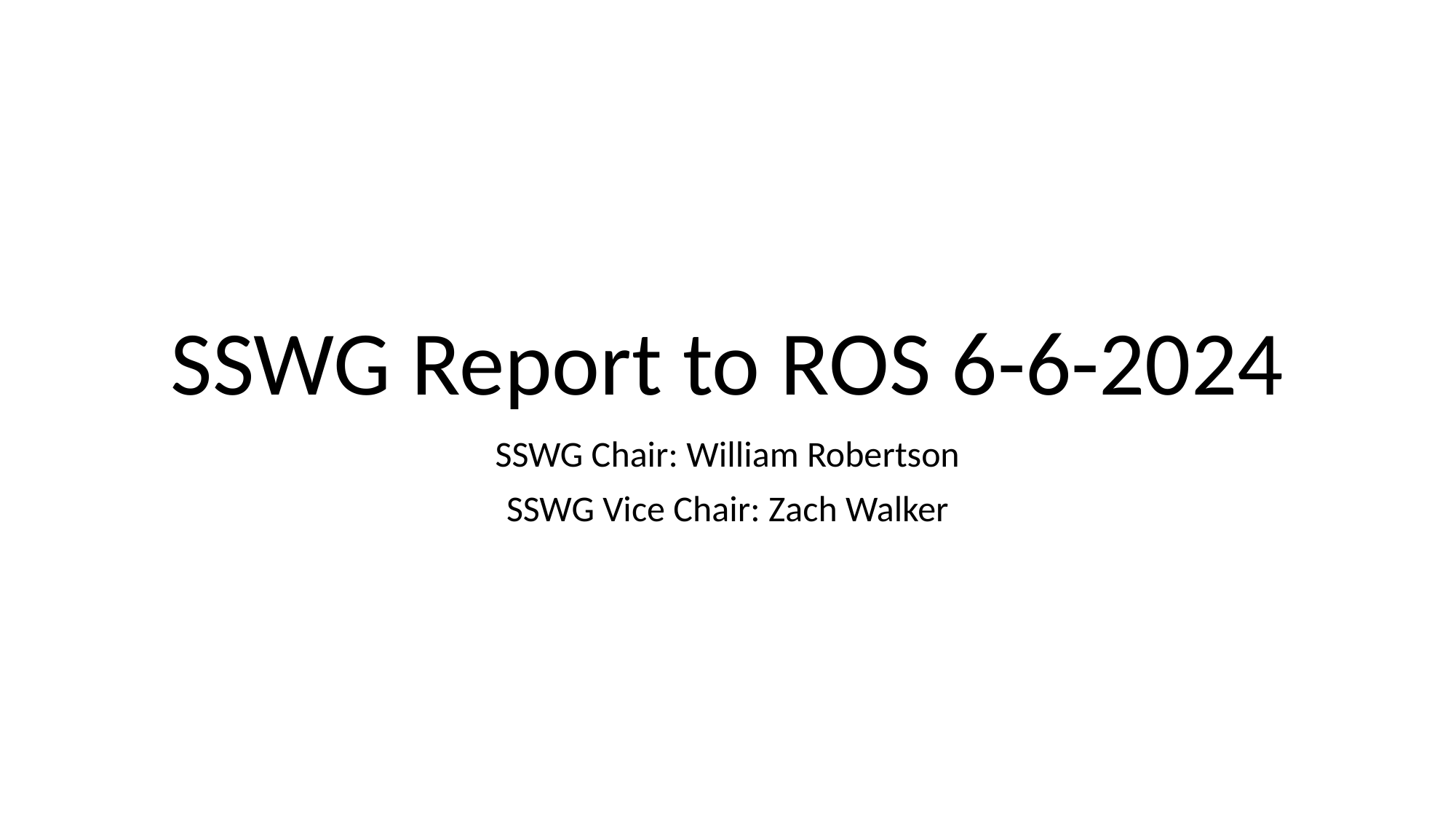

# SSWG Report to ROS 6-6-2024
SSWG Chair: William Robertson
SSWG Vice Chair: Zach Walker